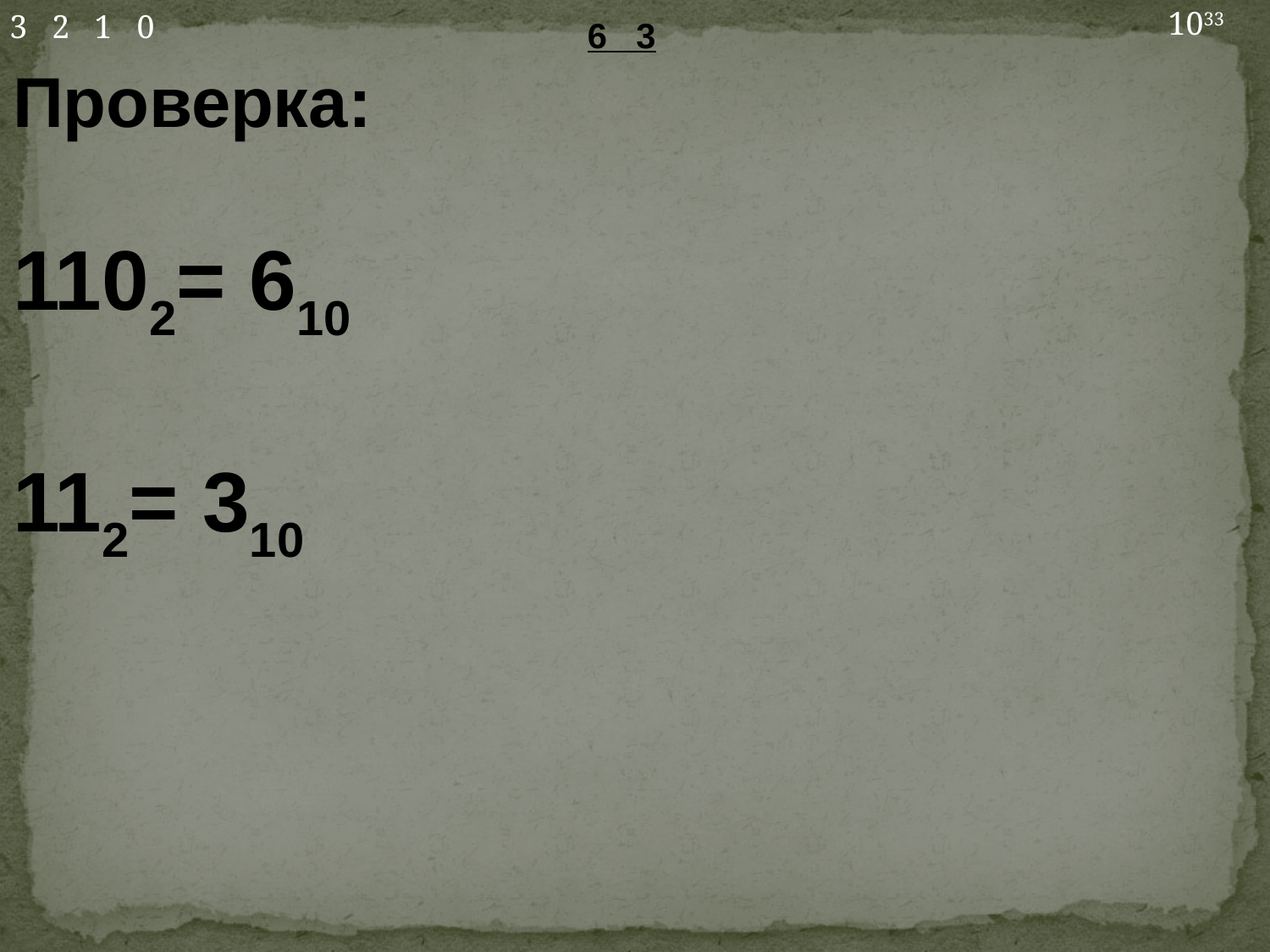

1033
3   2   1   0
6   3
Проверка:

1102= 610

112= 310